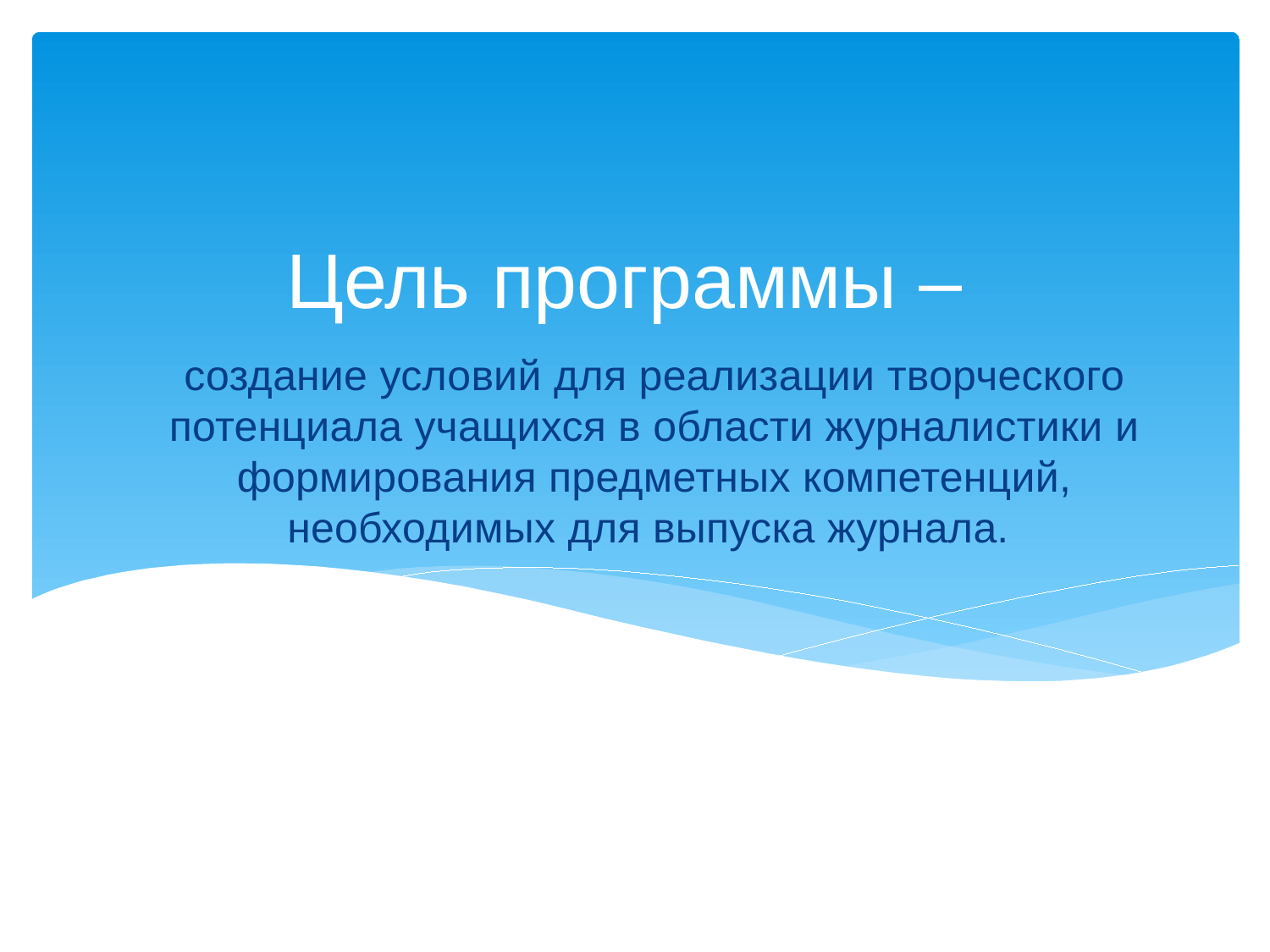

Цель программы –
# создание условий для реализации творческого потенциала учащихся в области журналистики и формирования предметных компетенций, необходимых для выпуска журнала.